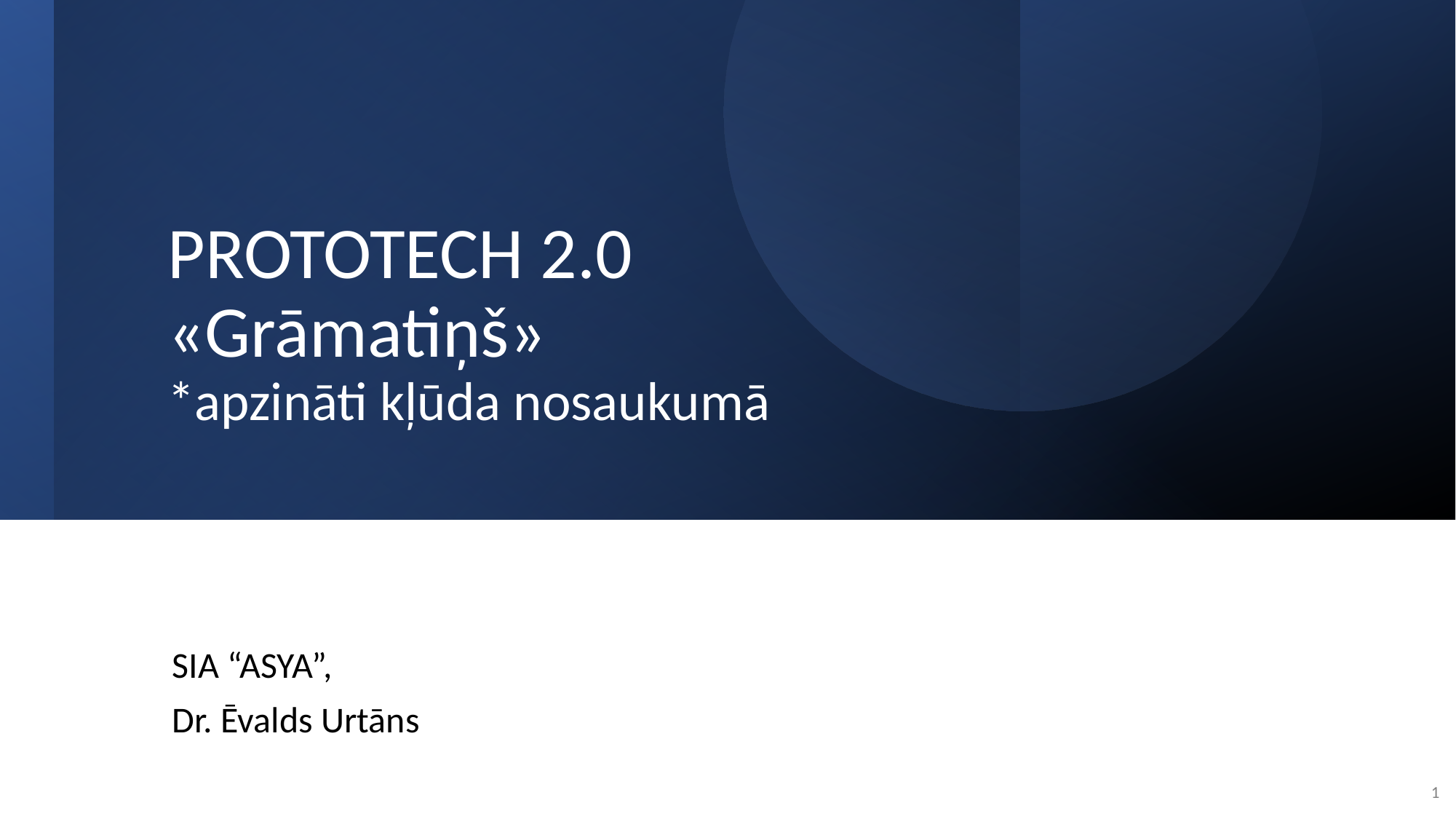

# PROTOTECH 2.0 «Grāmatiņš» *apzināti kļūda nosaukumā
SIA “ASYA”,
Dr. Ēvalds Urtāns
1